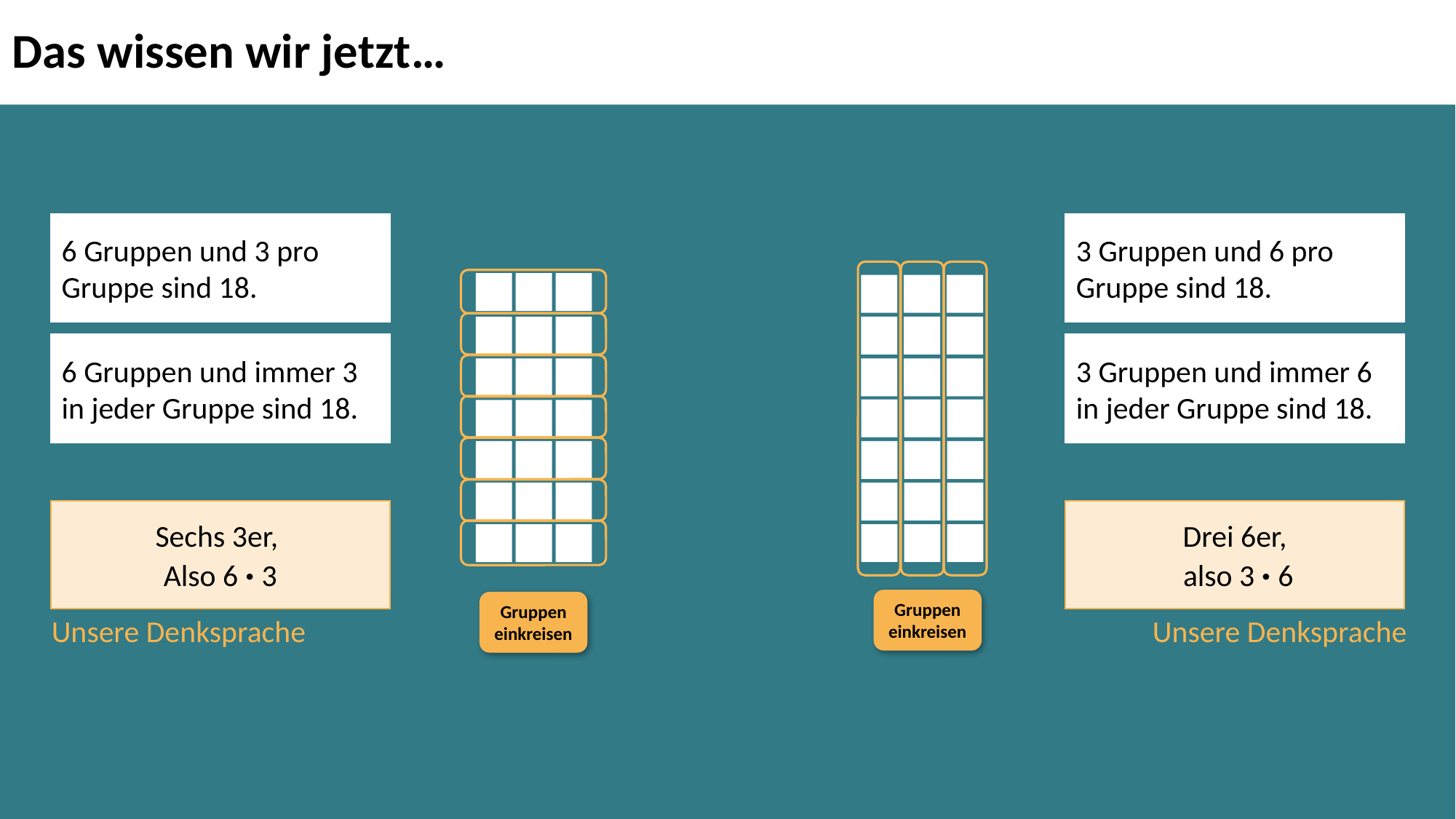

Das wissen wir jetzt…

6 Gruppen und 3 pro Gruppe sind 18.
3 Gruppen und 6 pro Gruppe sind 18.

6 Gruppen und immer 3 in jeder Gruppe sind 18.
3 Gruppen und immer 6 in jeder Gruppe sind 18.

Sechs 3er,
Also 6 · 3
Drei 6er,
 also 3 · 6

Gruppen einkreisen
Gruppen einkreisen
Unsere Denksprache
Unsere Denksprache